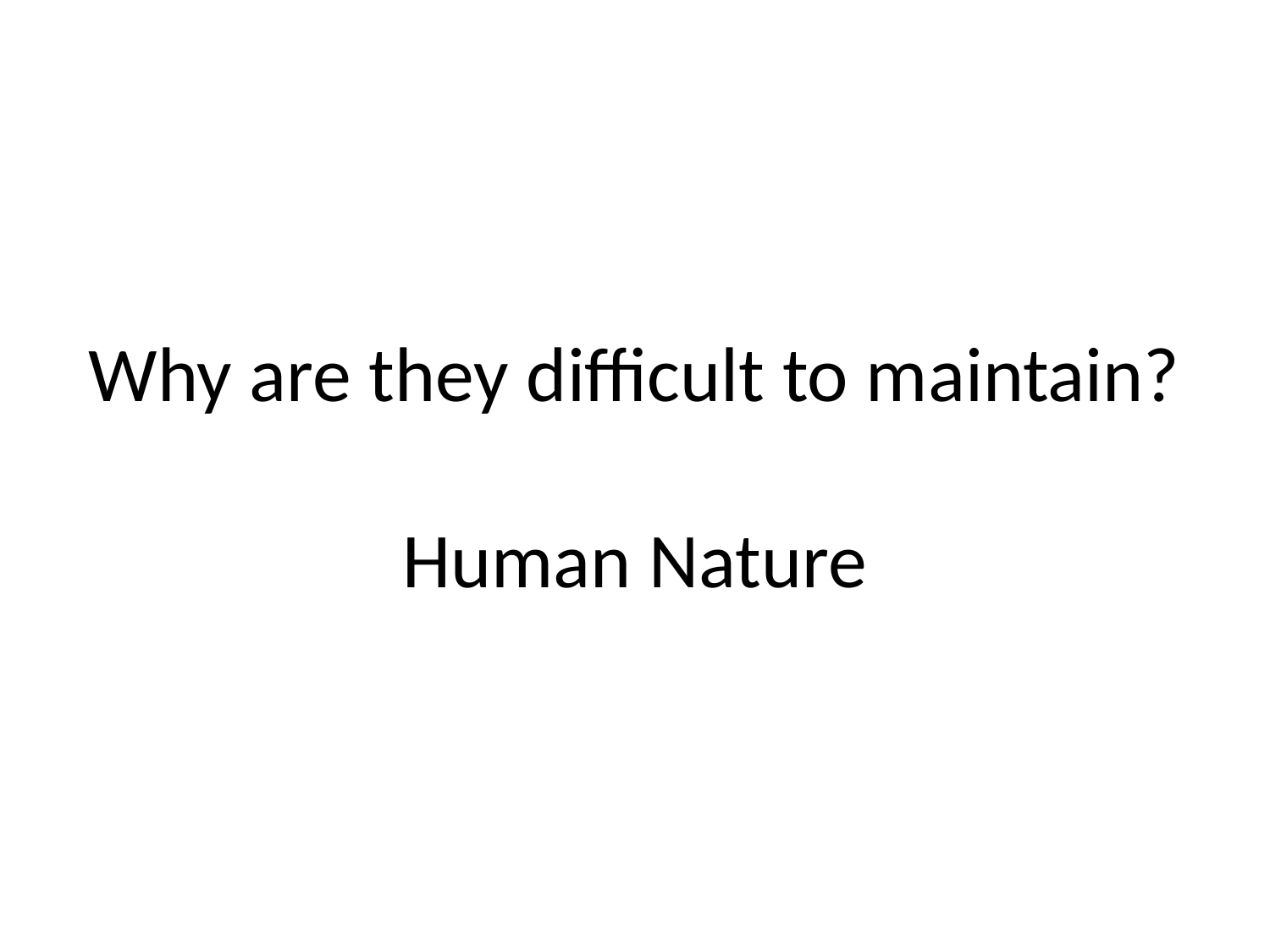

# Why are they difficult to maintain? Human Nature